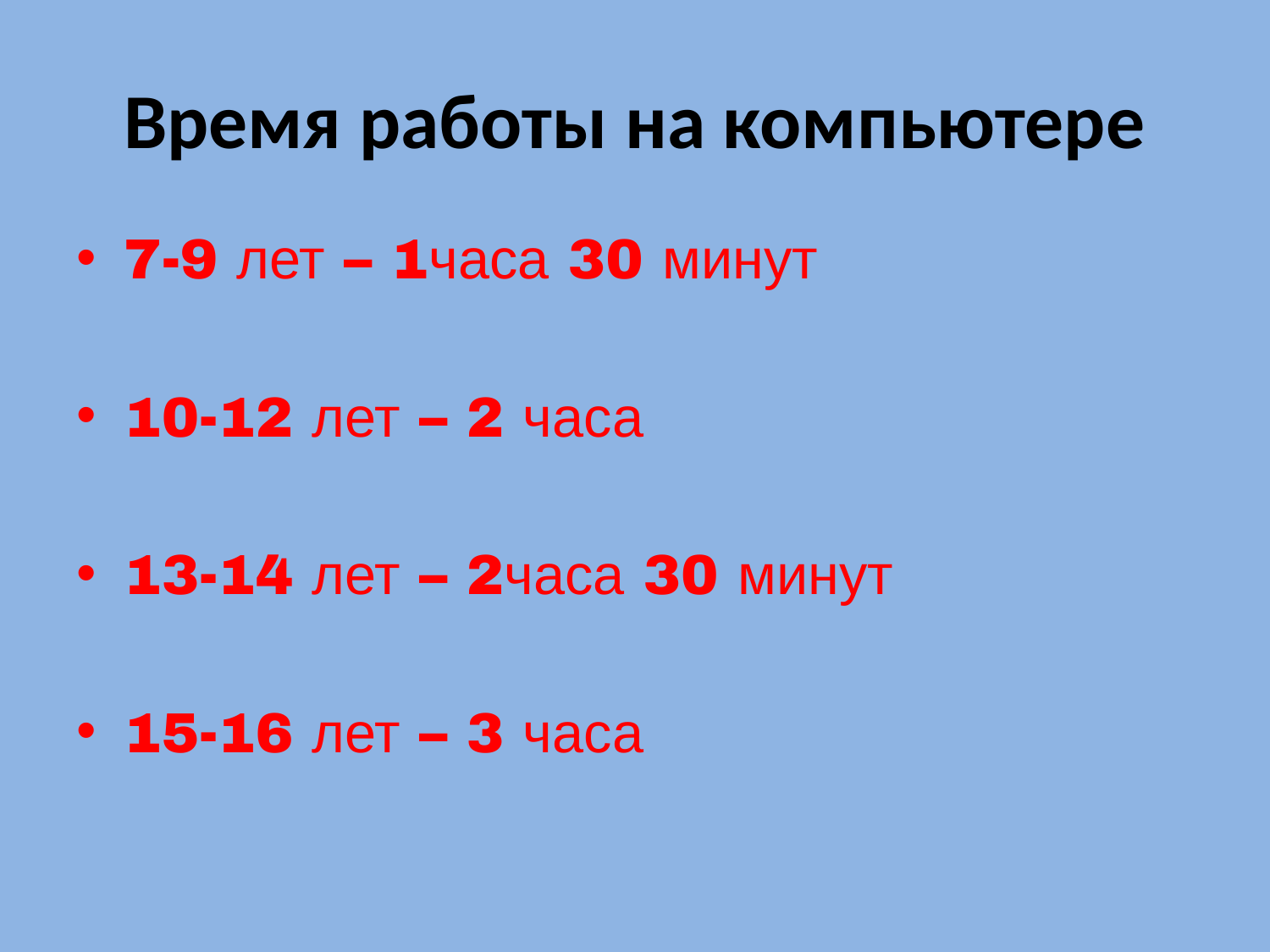

# Время работы на компьютере
7-9 лет – 1часа 30 минут

10-12 лет – 2 часа

13-14 лет – 2часа 30 минут

15-16 лет – 3 часа